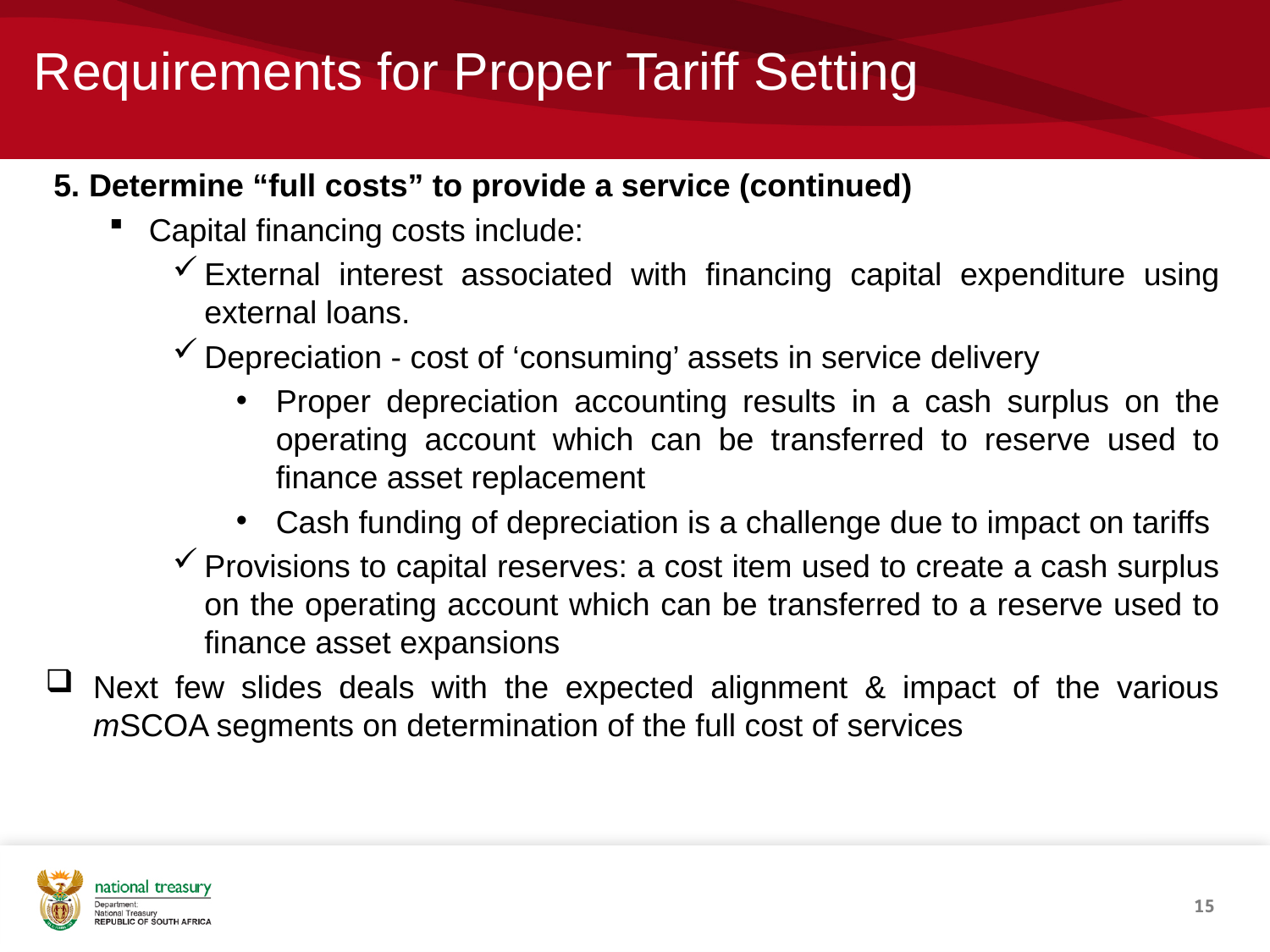

# Requirements for Proper Tariff Setting
5. Determine “full costs” to provide a service (continued)
Capital financing costs include:
External interest associated with financing capital expenditure using external loans.
Depreciation - cost of ‘consuming’ assets in service delivery
Proper depreciation accounting results in a cash surplus on the operating account which can be transferred to reserve used to finance asset replacement
Cash funding of depreciation is a challenge due to impact on tariffs
Provisions to capital reserves: a cost item used to create a cash surplus on the operating account which can be transferred to a reserve used to finance asset expansions
Next few slides deals with the expected alignment & impact of the various mSCOA segments on determination of the full cost of services
15